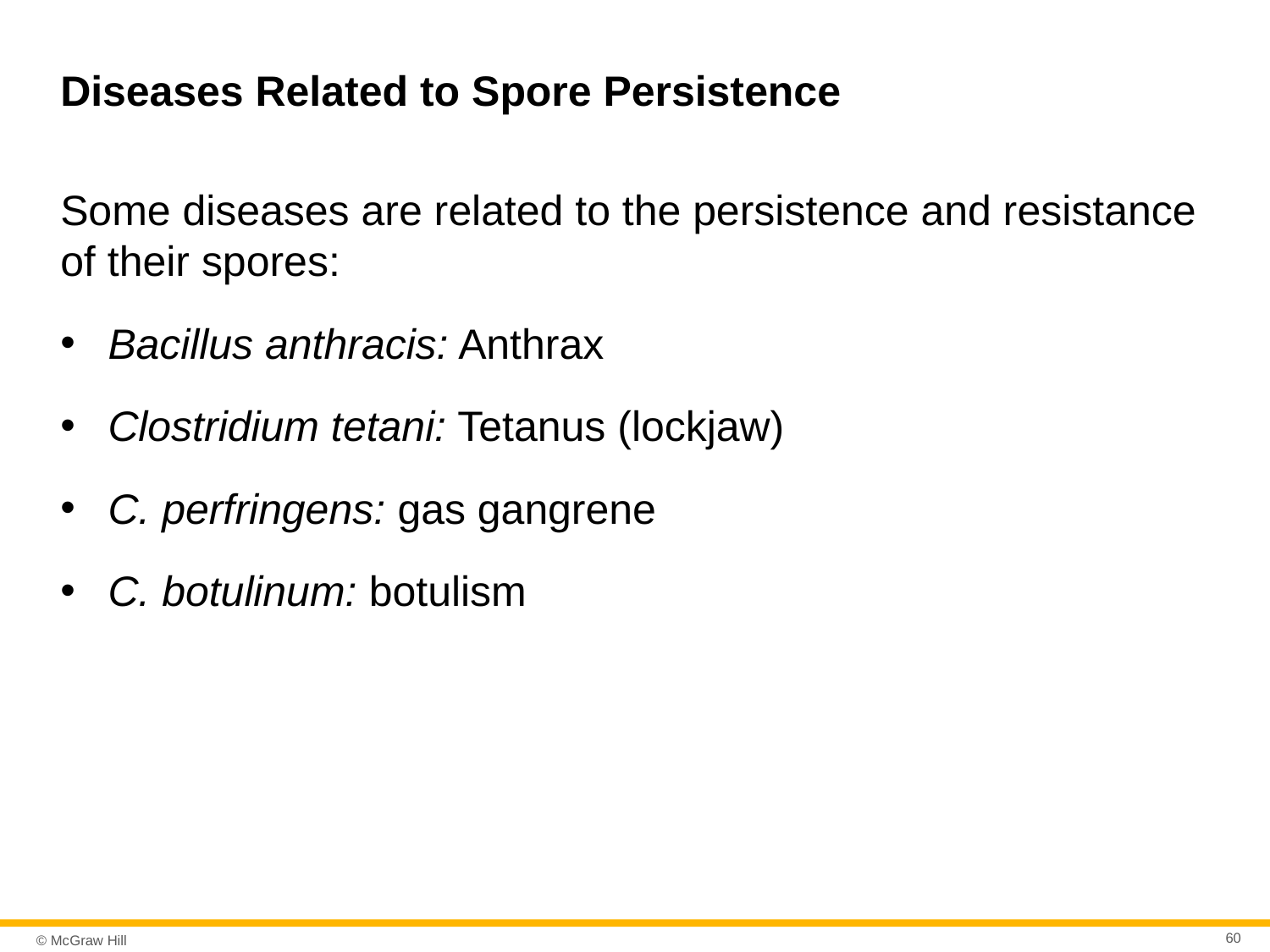

# Diseases Related to Spore Persistence
Some diseases are related to the persistence and resistance of their spores:
Bacillus anthracis: Anthrax
Clostridium tetani: Tetanus (lockjaw)
C. perfringens: gas gangrene
C. botulinum: botulism